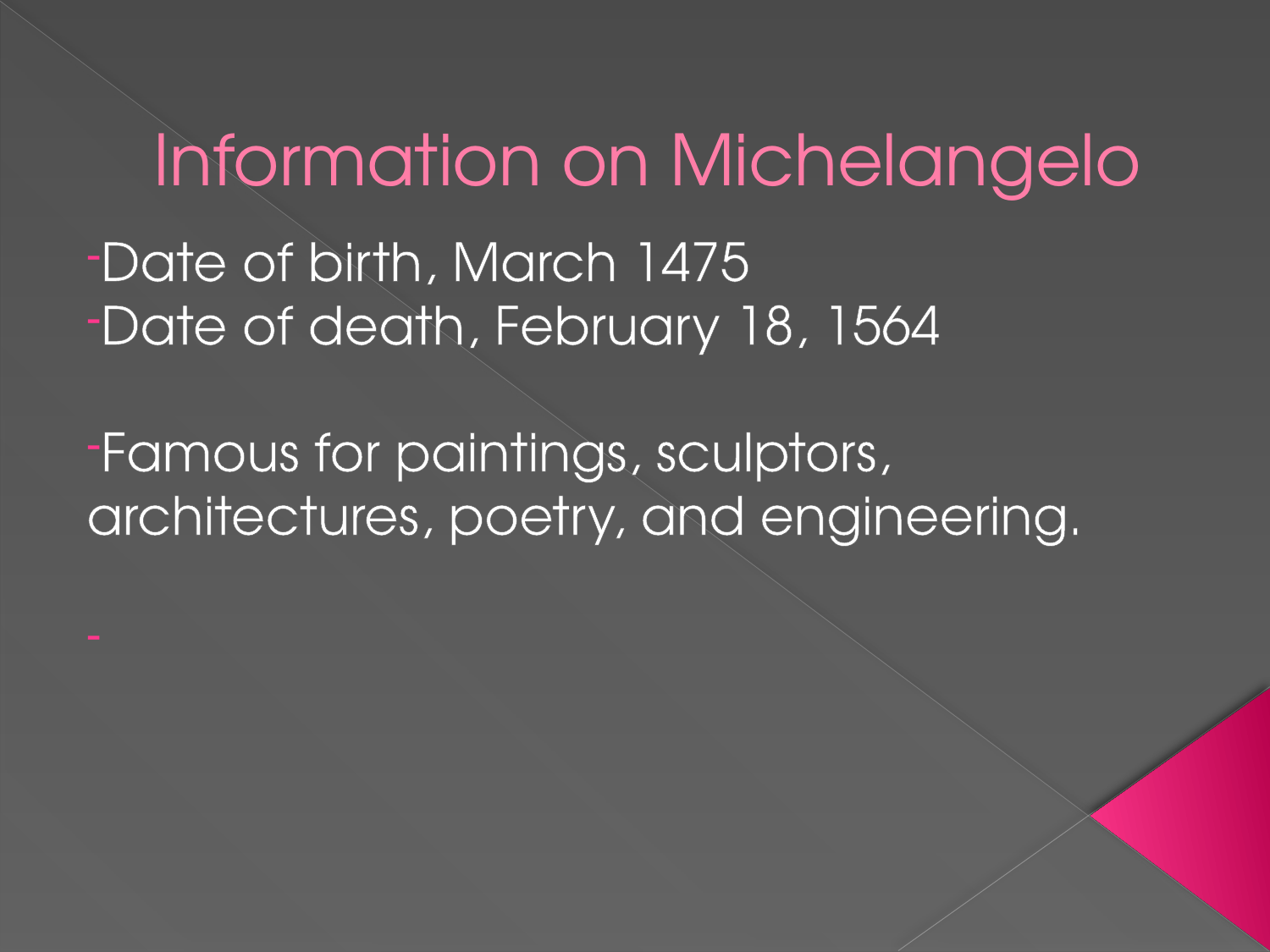

# Information on Michelangelo
Date of birth, March 1475
Date of death, February 18, 1564

Famous for paintings, sculptors, architectures, poetry, and engineering.